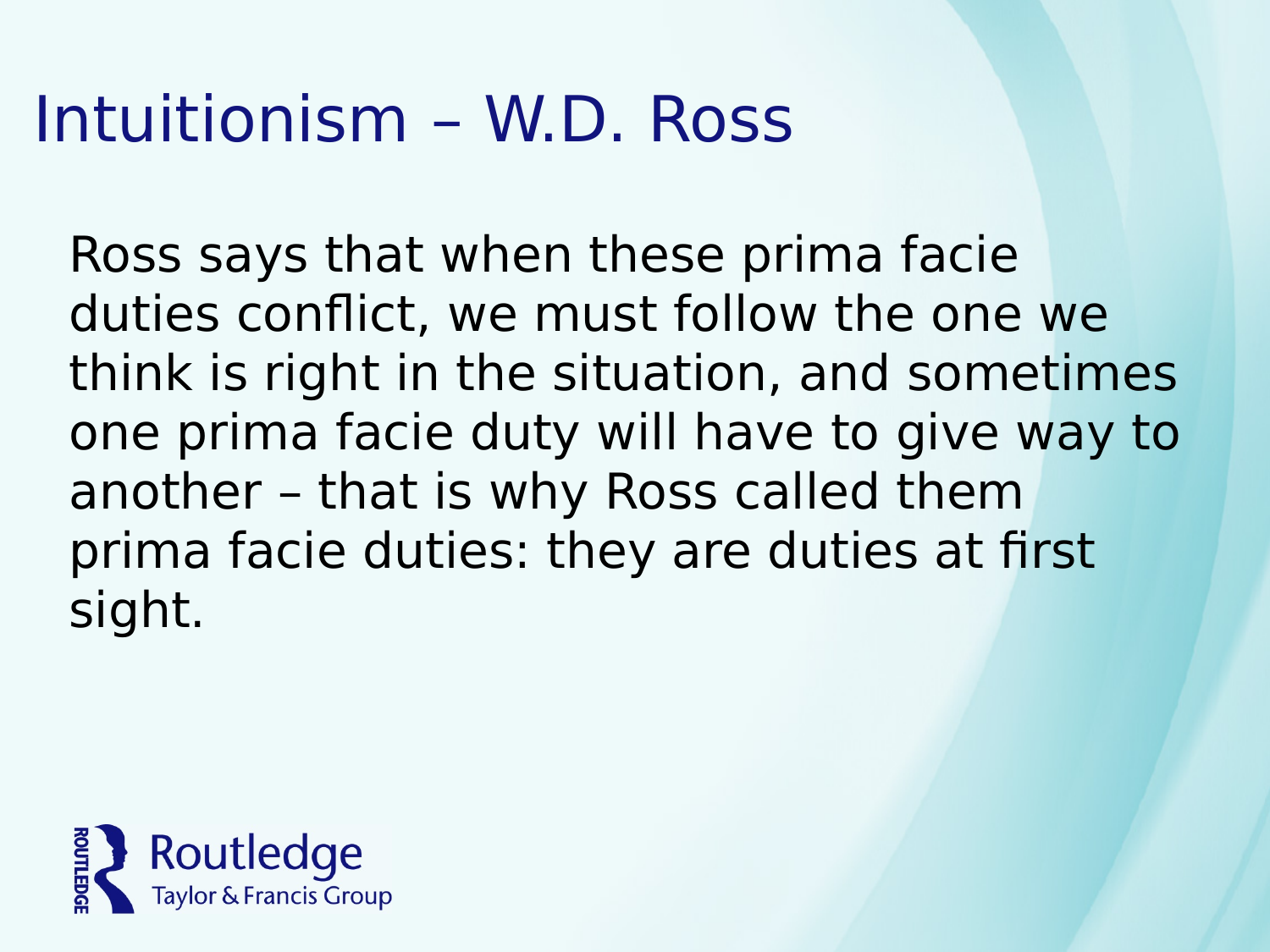

# Intuitionism – W.D. Ross
Ross says that when these prima facie duties conflict, we must follow the one we think is right in the situation, and sometimes one prima facie duty will have to give way to another – that is why Ross called them prima facie duties: they are duties at first sight.